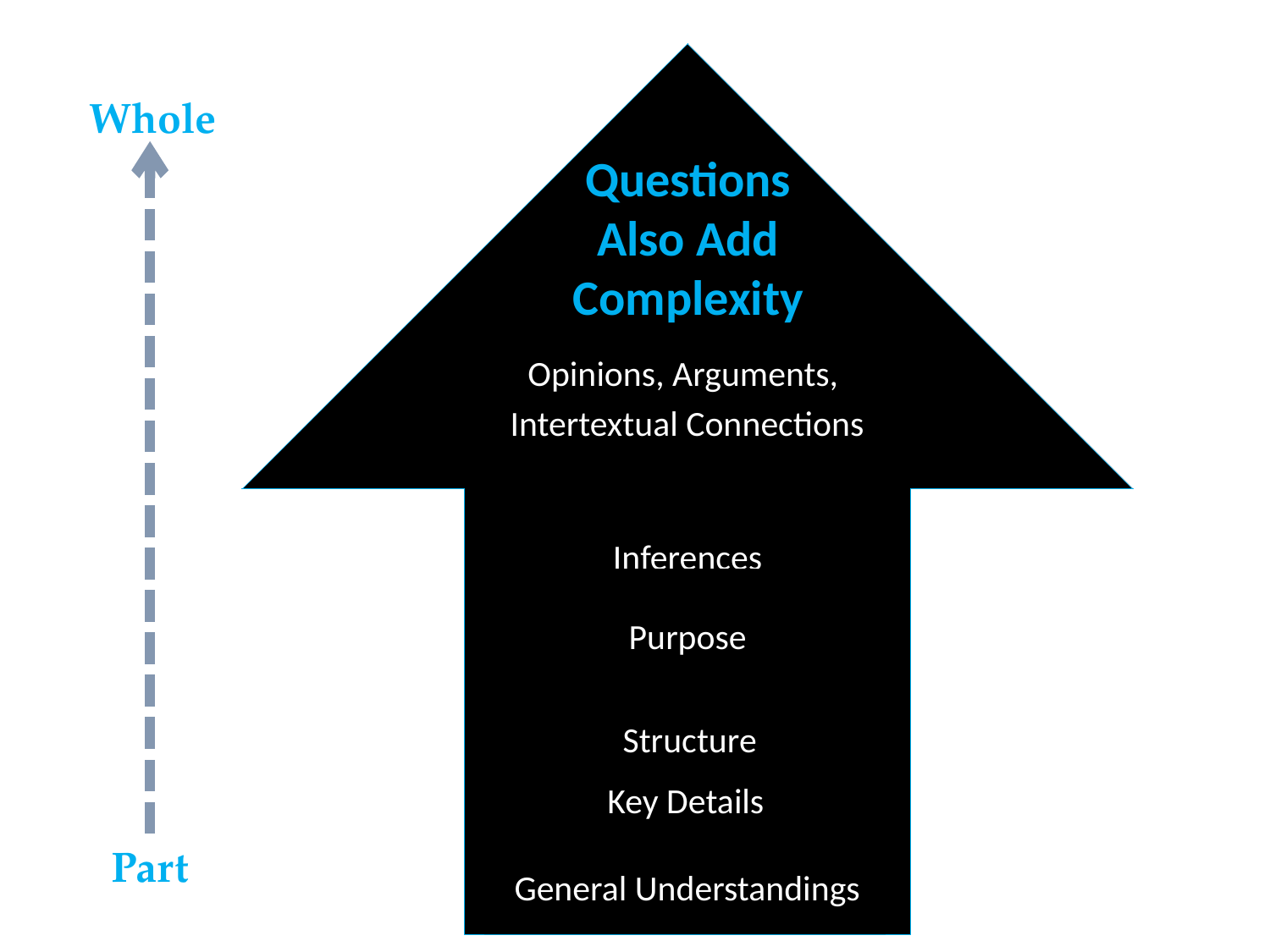

Opinions, Arguments,
Intertextual Connections
Inferences
Author’s Purpose
Vocab & Text Structure
Key Details
General Understandings
Whole
Questions Also Add Complexity
Part